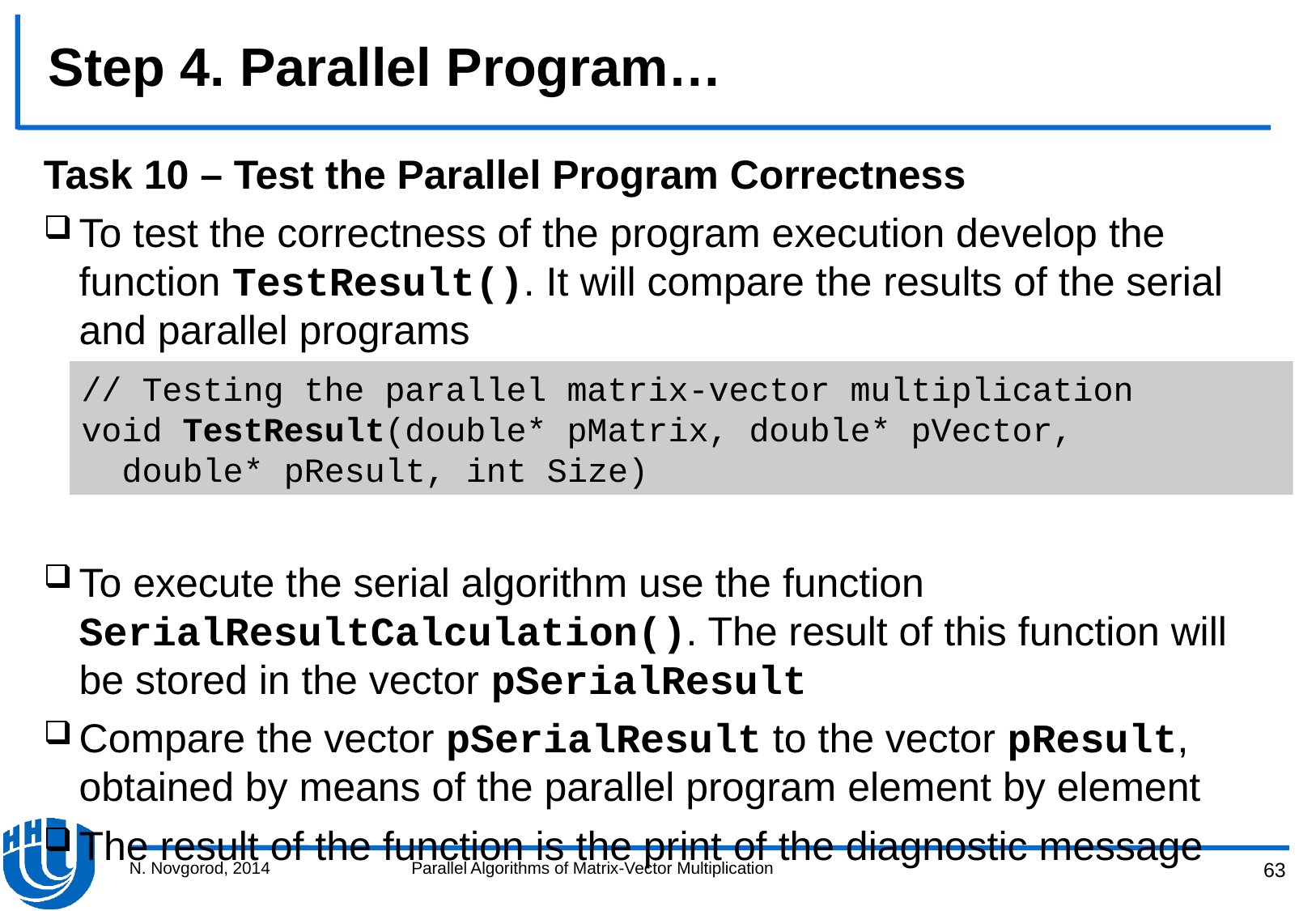

# Step 4. Parallel Program…
Task 10 – Test the Parallel Program Correctness
To test the correctness of the program execution develop the function TestResult(). It will compare the results of the serial and parallel programs

To execute the serial algorithm use the function SerialResultCalculation(). The result of this function will be stored in the vector pSerialResult
Compare the vector pSerialResult to the vector pResult, obtained by means of the parallel program element by element
The result of the function is the print of the diagnostic message
// Testing the parallel matrix-vector multiplication
void TestResult(double* pMatrix, double* pVector,
  double* pResult, int Size)
N. Novgorod, 2014
Parallel Algorithms of Matrix-Vector Multiplication
63